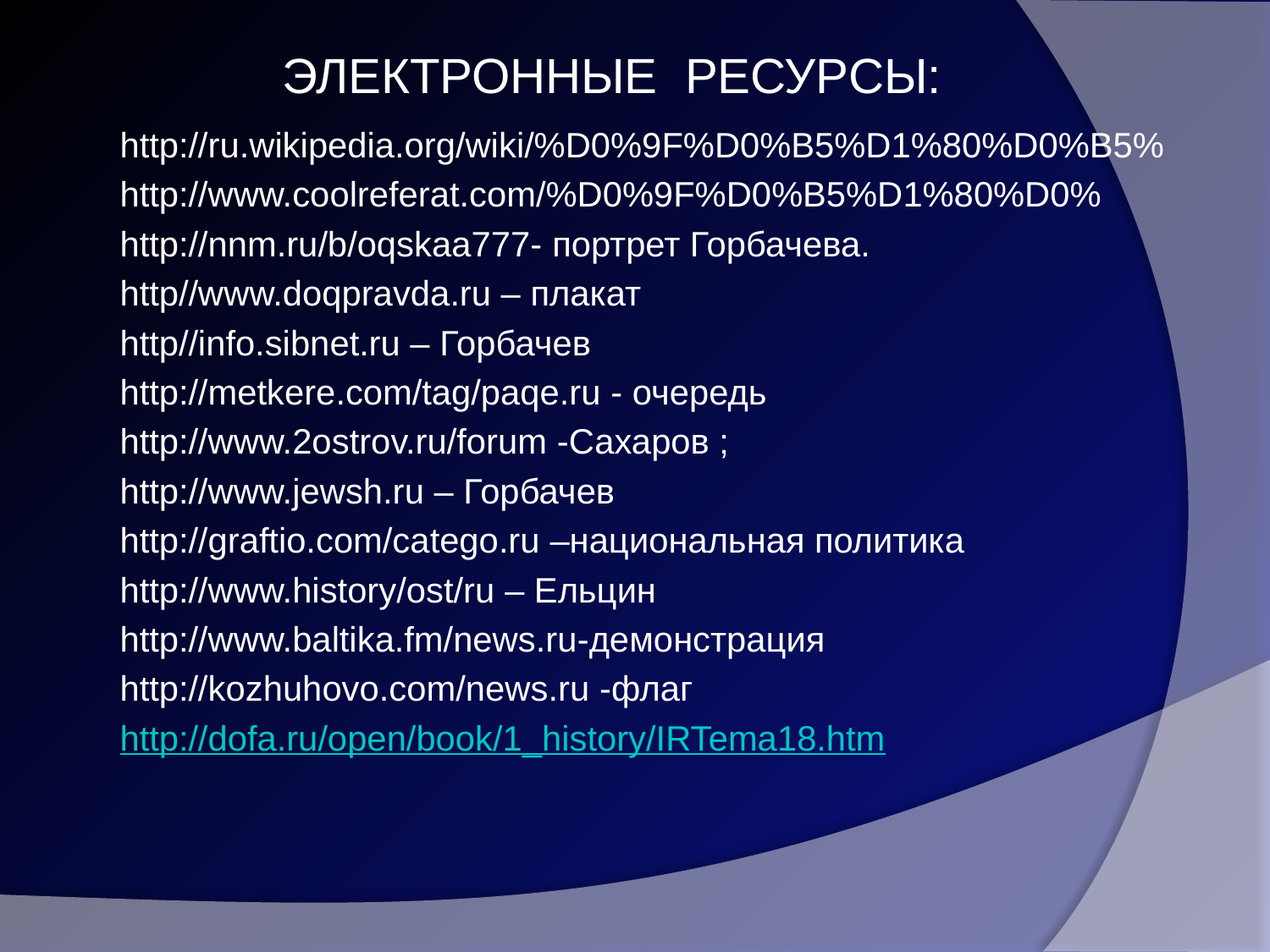

# ЭЛЕКТРОННЫЕ  РЕСУРСЫ:
    http://ru.wikipedia.org/wiki/%D0%9F%D0%B5%D1%80%D0%B5%
    http://www.coolreferat.com/%D0%9F%D0%B5%D1%80%D0%
    http://nnm.ru/b/oqskaa777- портрет Горбачева.
    http//www.doqpravda.ru – плакат
    http//info.sibnet.ru – Горбачев
    http://metkere.com/tag/paqe.ru - очередь
    http://www.2ostrov.ru/forum -Сахаров ;
    http://www.jewsh.ru – Горбачев
    http://graftio.com/catego.ru –национальная политика
    http://www.history/ost/ru – Ельцин
    http://www.baltika.fm/news.ru-демонстрация
    http://kozhuhovo.com/news.ru -флаг
    http://dofa.ru/open/book/1_history/IRTema18.htm